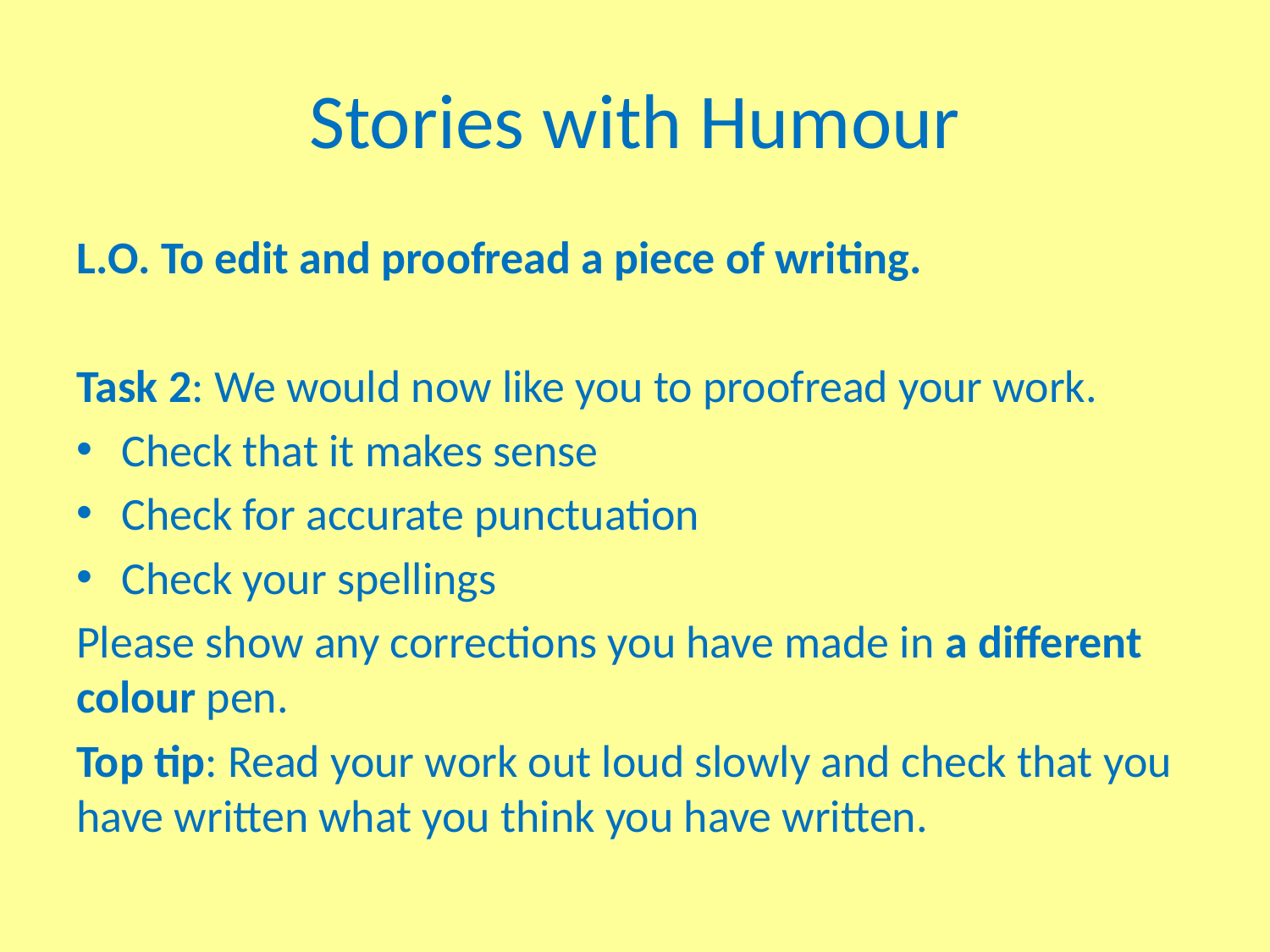

# Stories with Humour
L.O. To edit and proofread a piece of writing.

Task 2: We would now like you to proofread your work.
Check that it makes sense
Check for accurate punctuation
Check your spellings
Please show any corrections you have made in a different colour pen.
Top tip: Read your work out loud slowly and check that you have written what you think you have written.